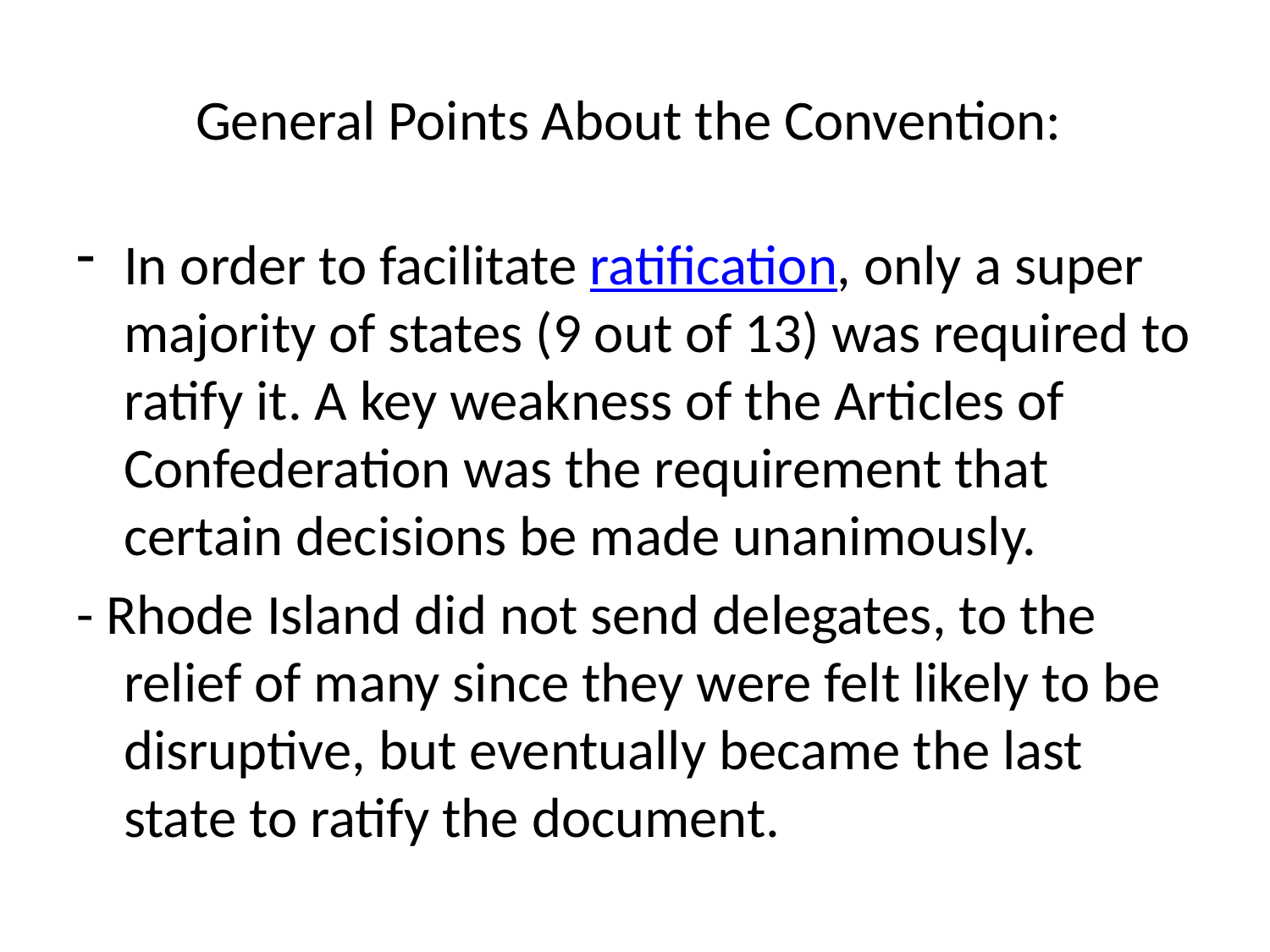

# General Points About the Convention:
In order to facilitate ratification, only a super majority of states (9 out of 13) was required to ratify it. A key weakness of the Articles of Confederation was the requirement that certain decisions be made unanimously.
- Rhode Island did not send delegates, to the relief of many since they were felt likely to be disruptive, but eventually became the last state to ratify the document.